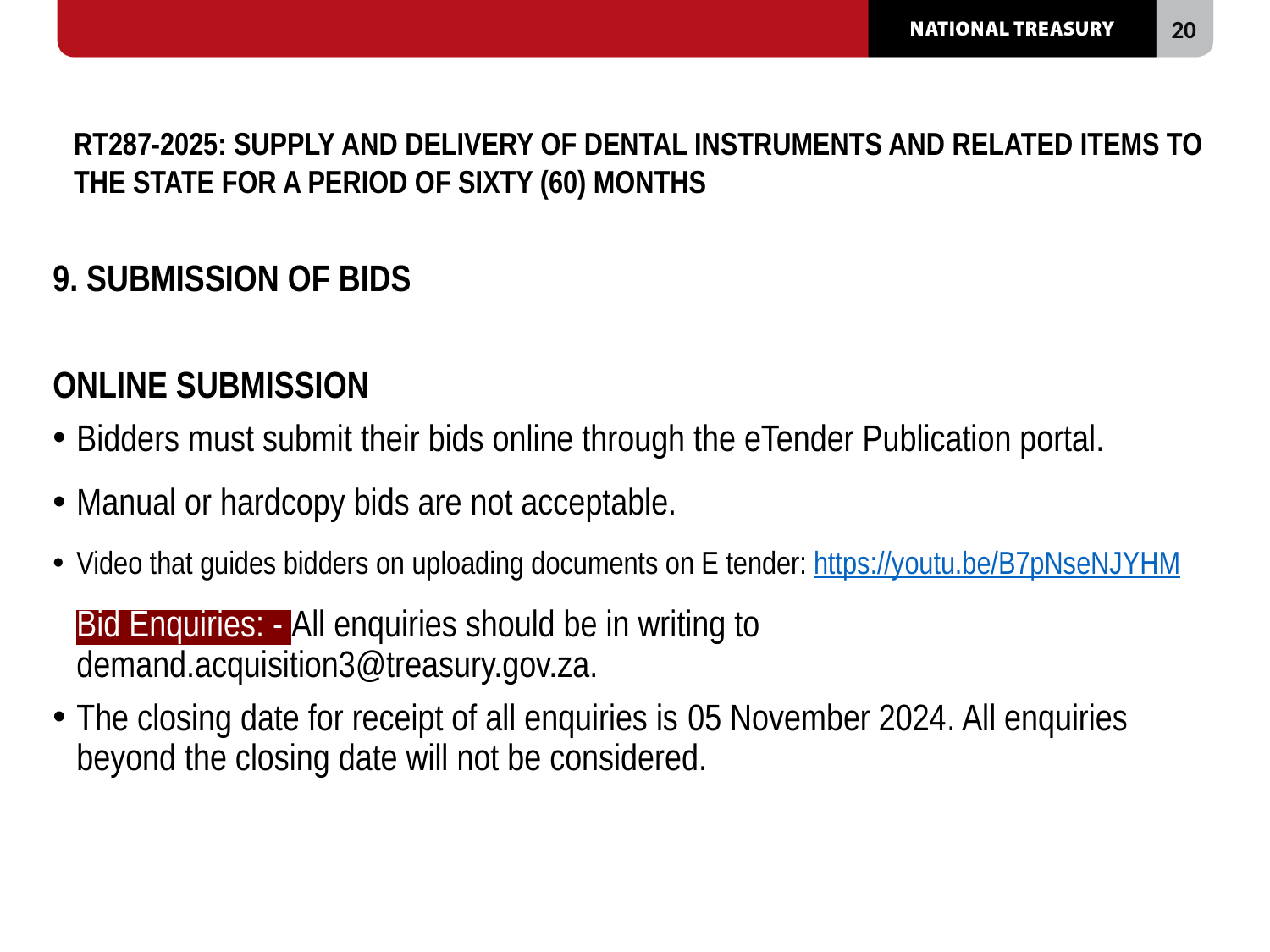

# RT287-2025: SUPPLY AND DELIVERY OF DENTAL INSTRUMENTS AND RELATED ITEMS TO THE STATE FOR A PERIOD OF SIXTY (60) MONTHS
9. SUBMISSION OF BIDS

ONLINE SUBMISSION
Bidders must submit their bids online through the eTender Publication portal.
Manual or hardcopy bids are not acceptable.
Video that guides bidders on uploading documents on E tender: https://youtu.be/B7pNseNJYHM
Bid Enquiries: - All enquiries should be in writing to demand.acquisition3@treasury.gov.za.
The closing date for receipt of all enquiries is 05 November 2024. All enquiries beyond the closing date will not be considered.